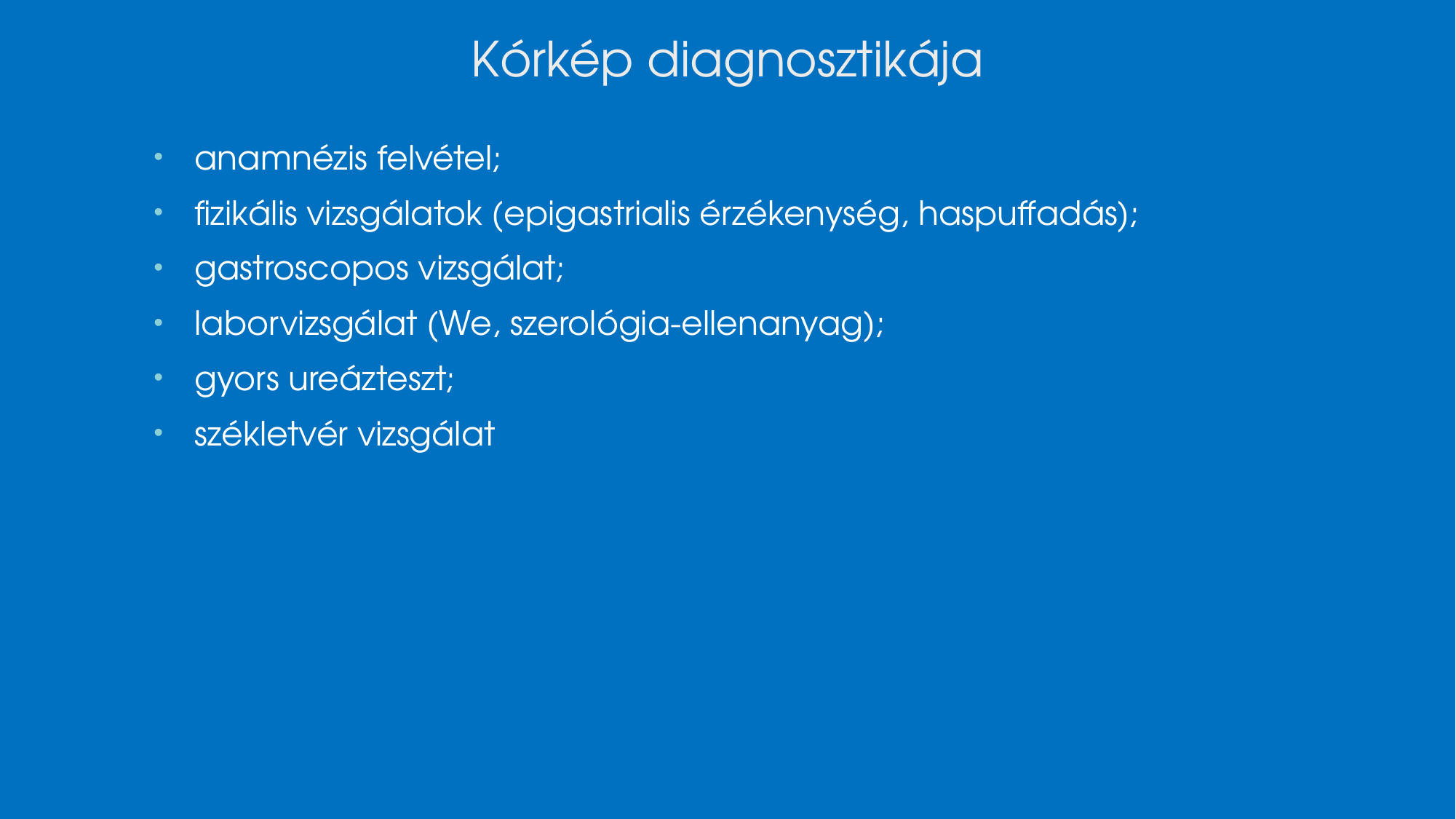

# Kórkép diagnosztikája
anamnézis felvétel;
fizikális vizsgálatok (epigastrialis érzékenység, haspuffadás);
gastroscopos vizsgálat;
laborvizsgálat (We, szerológia-ellenanyag);
gyors ureázteszt;
székletvér vizsgálat